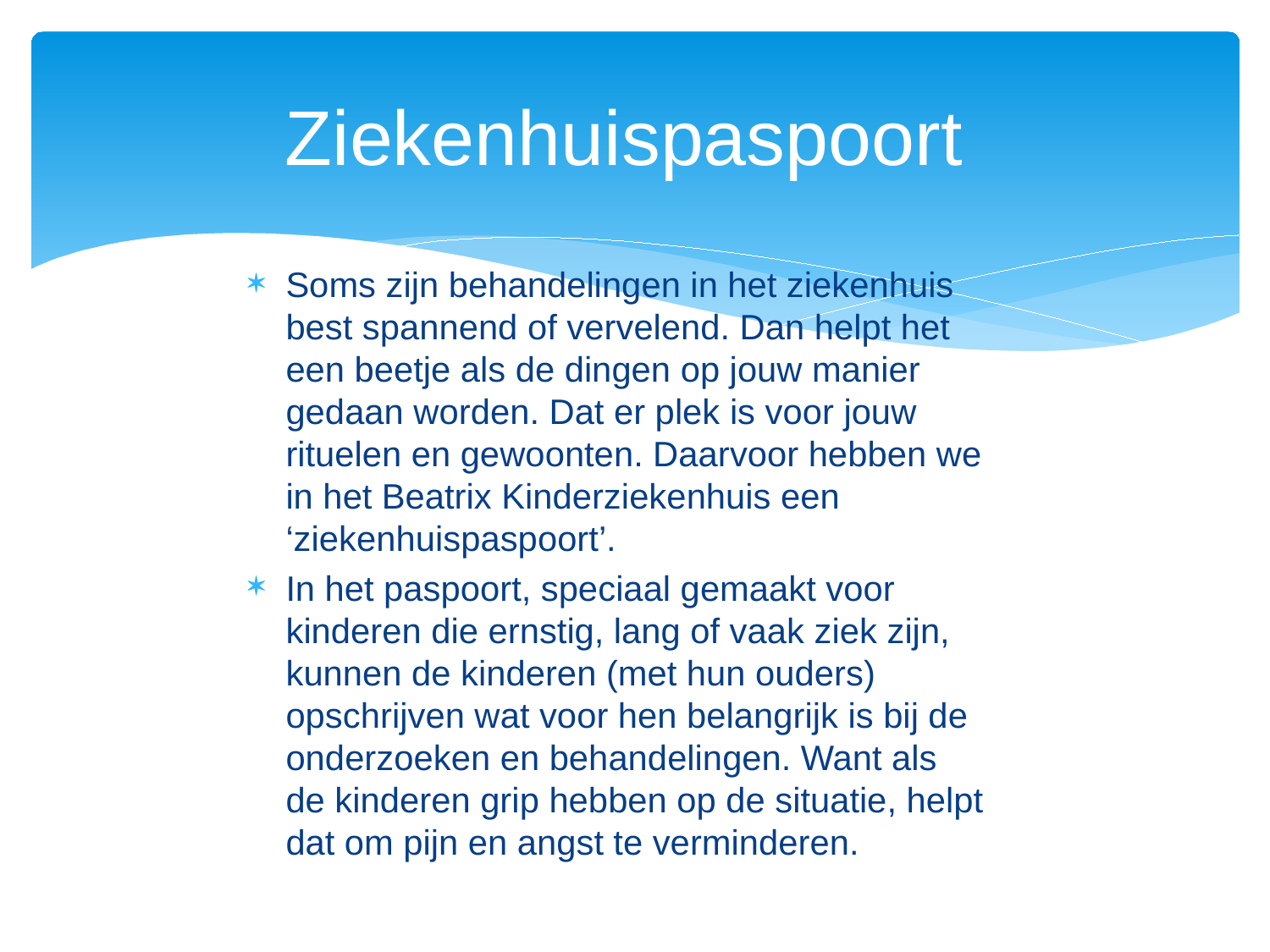

# Ziekenhuispaspoort
​Soms zijn behandelingen in het ziekenhuis best spannend of vervelend. Dan helpt het een beetje als de dingen op jouw manier gedaan worden. Dat er plek is voor jouw rituelen en gewoonten. Daarvoor hebben we in het Beatrix Kinderziekenhuis een ‘ziekenhuispaspoort’.
In het paspoort, speciaal gemaakt voor kinderen die ernstig, lang of vaak ziek zijn, kunnen de kinderen (met hun ouders) opschrijven wat voor hen belangrijk is bij de onderzoeken en behandelingen. Want als de kinderen grip hebben op de situatie, helpt dat om pijn en angst te verminderen.